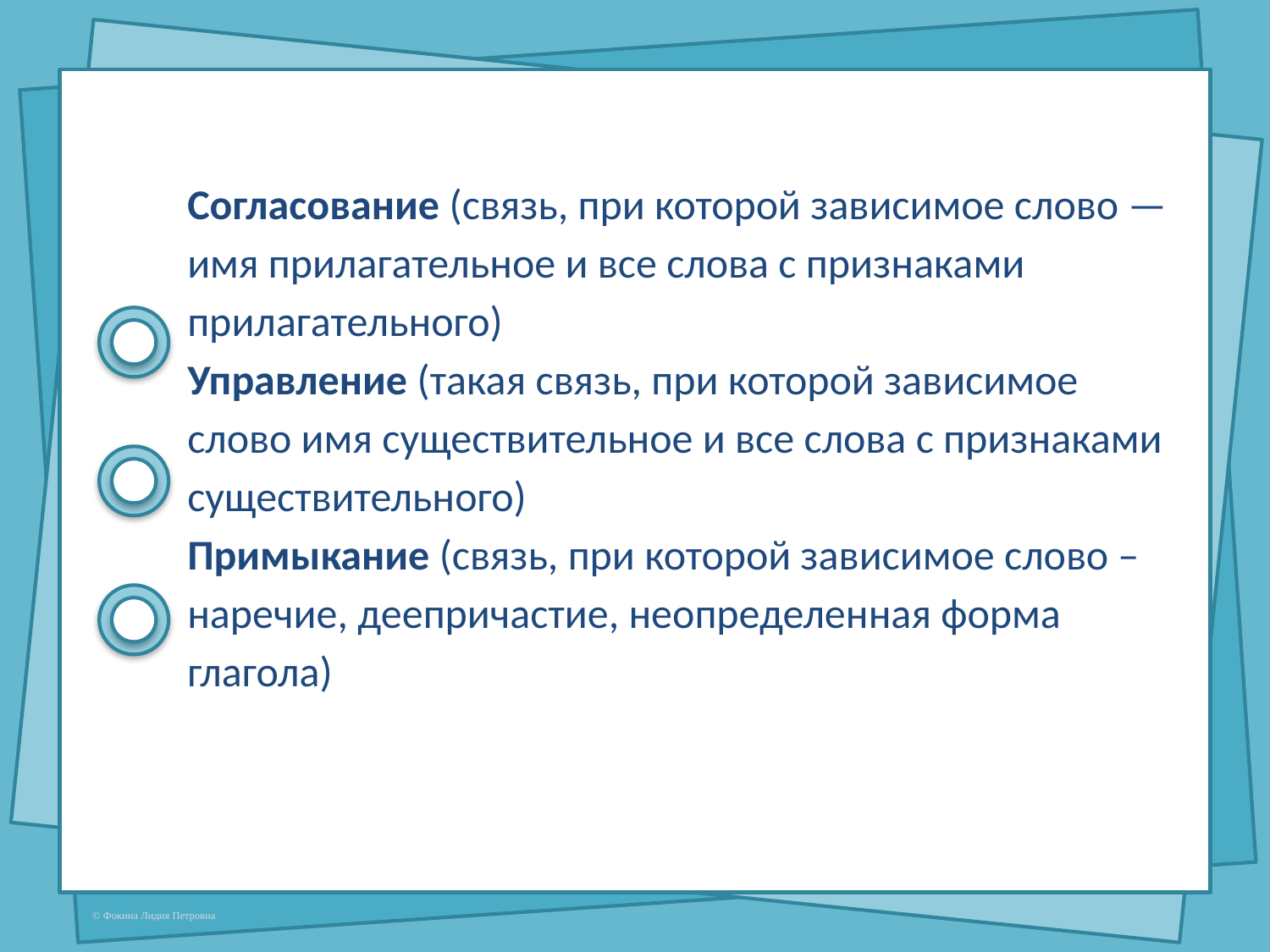

Согласование (связь, при которой зависимое слово — имя прилагательное и все слова с признаками прилагательного)
Управление (такая связь, при которой зависимое слово имя существительное и все слова с признаками существительного)
Примыкание (связь, при которой зависимое слово – наречие, деепричастие, неопределенная форма глагола)